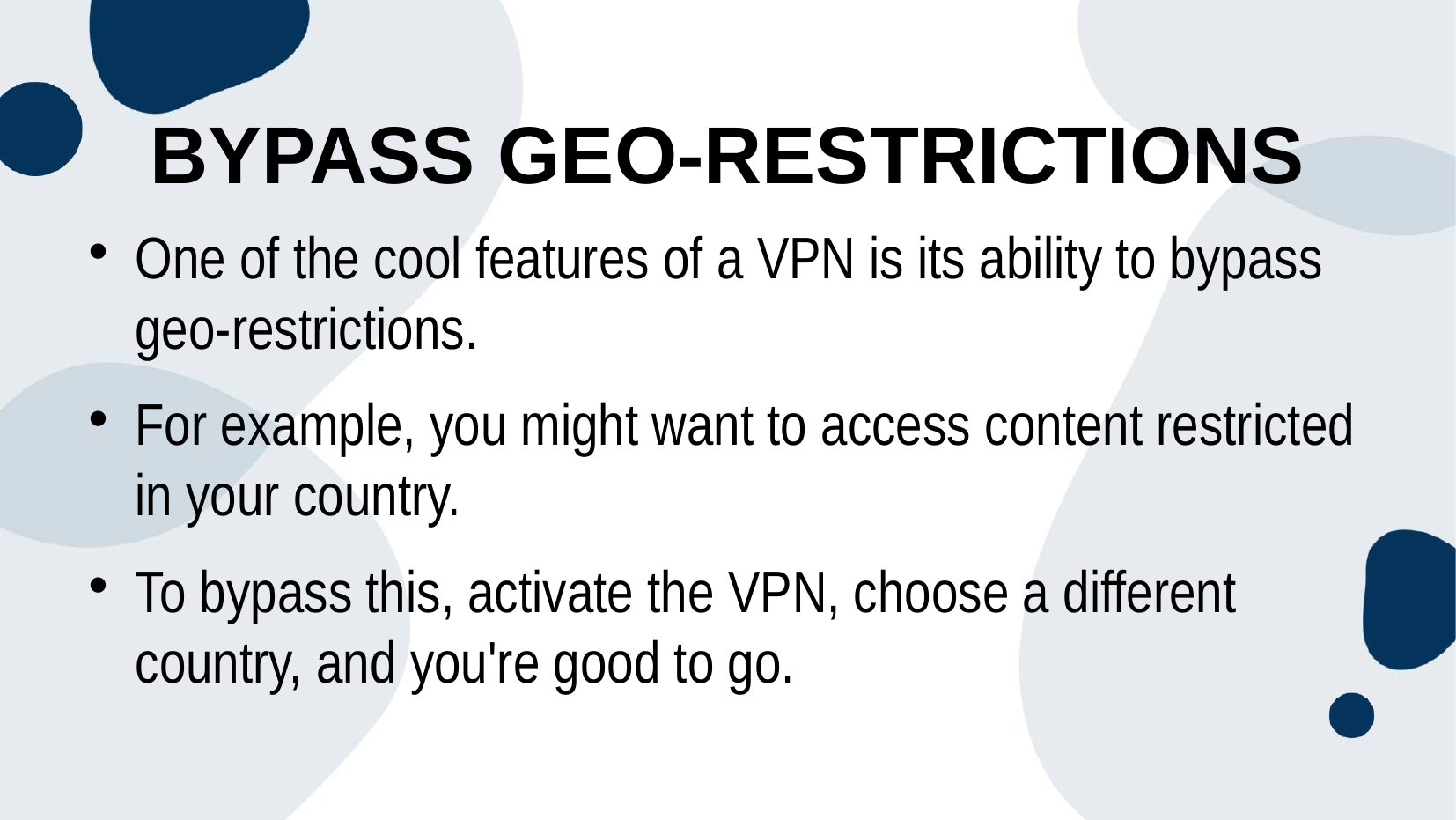

# Bypass Geo-Restrictions
One of the cool features of a VPN is its ability to bypass geo-restrictions.
For example, you might want to access content restricted in your country.
To bypass this, activate the VPN, choose a different country, and you're good to go.